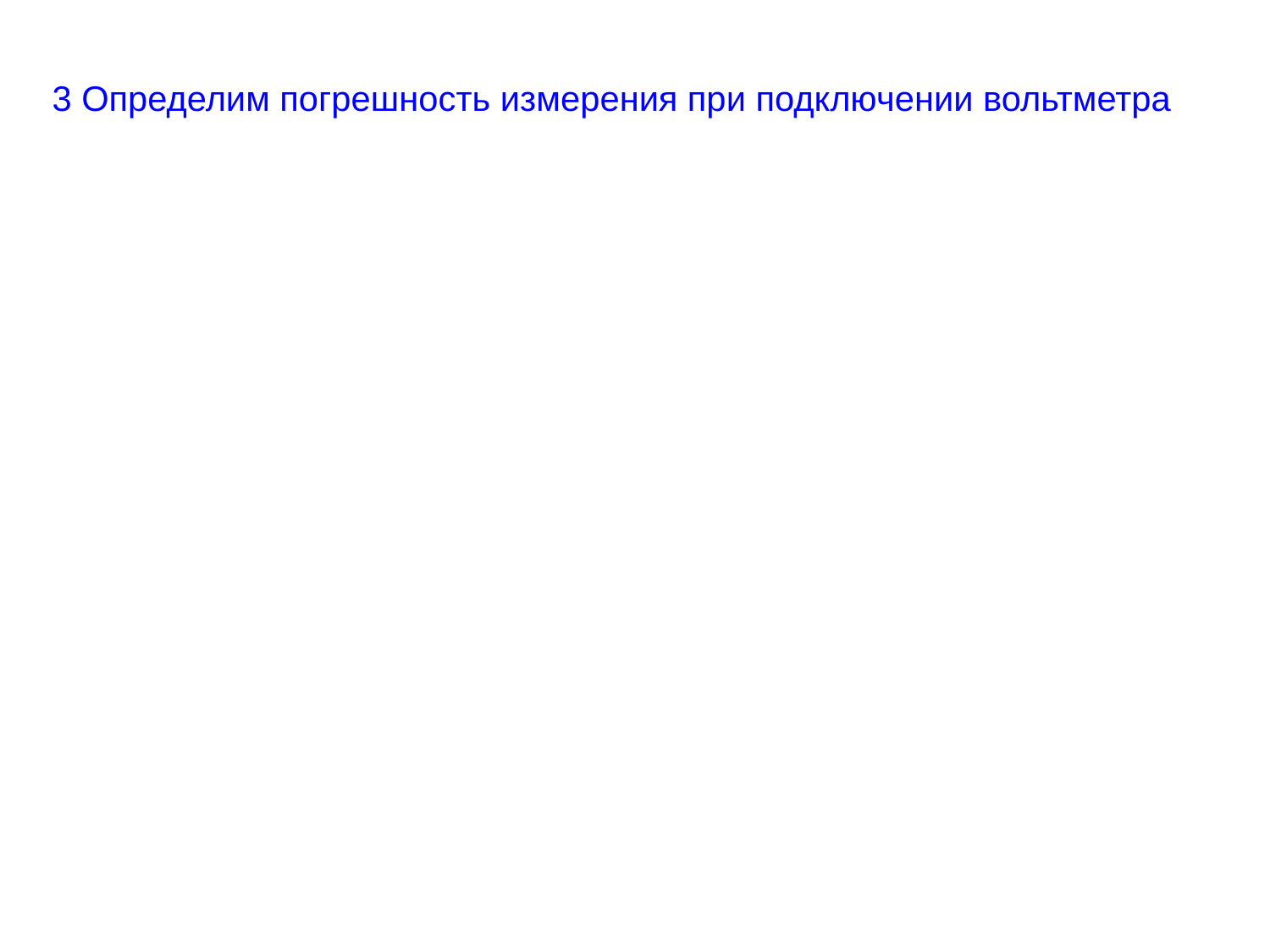

3 Определим погрешность измерения при подключении вольтметра